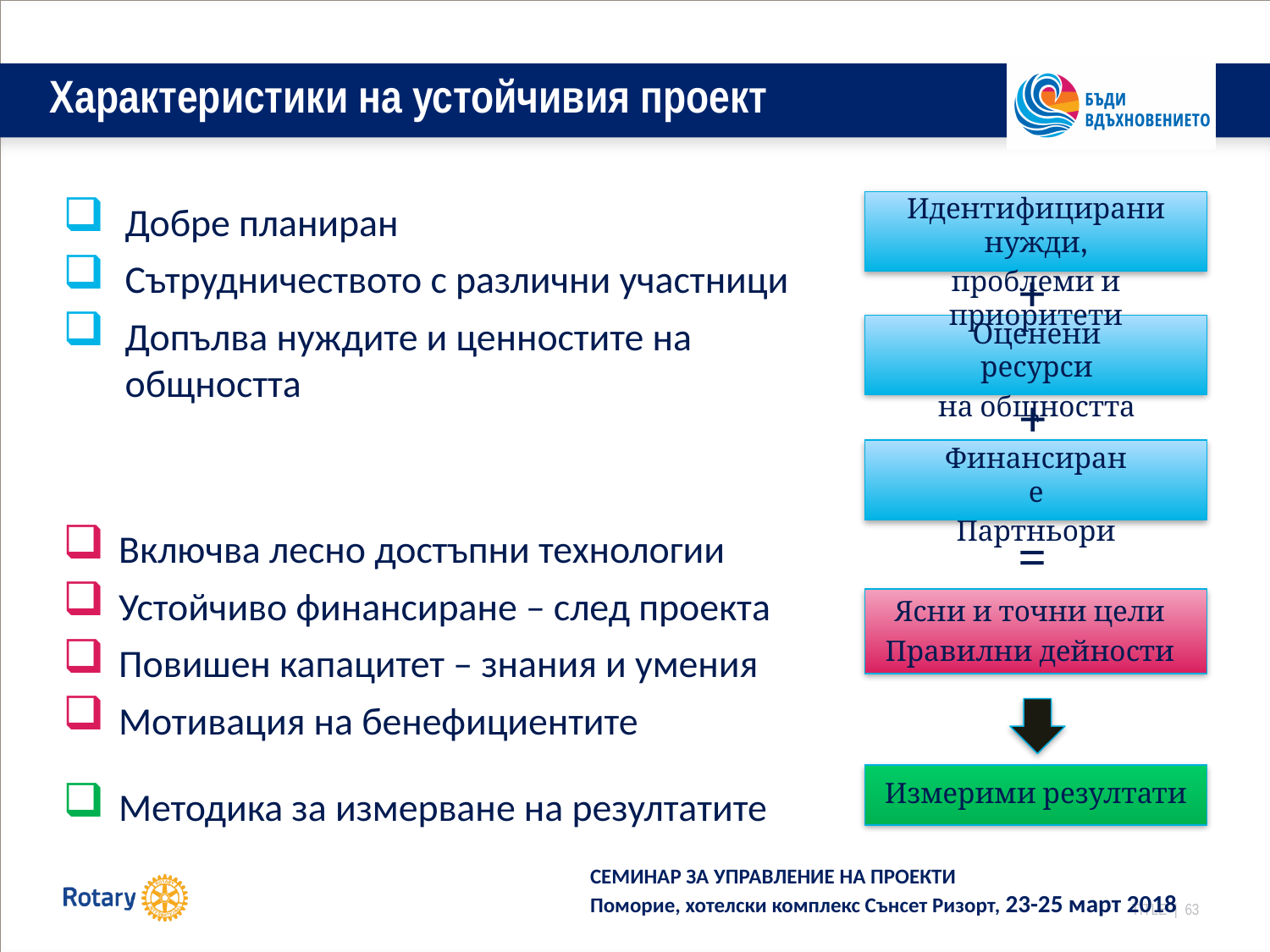

# Характеристики на устойчивия проект
Идентифицирани нужди,
проблеми и приоритети

Добре планиран
Сътрудничеството с различни участници
Допълва нуждите и ценностите на общността
+

Оценени ресурси
на общността

+

Финансиране
Партньори

=
Включва лесно достъпни технологии
Устойчиво финансиране – след проекта
Повишен капацитет – знания и умения
Мотивация на бенефициентите

Ясни и точни цели
Правилни дейности

Измерими резултати

Методика за измерване на резултатите